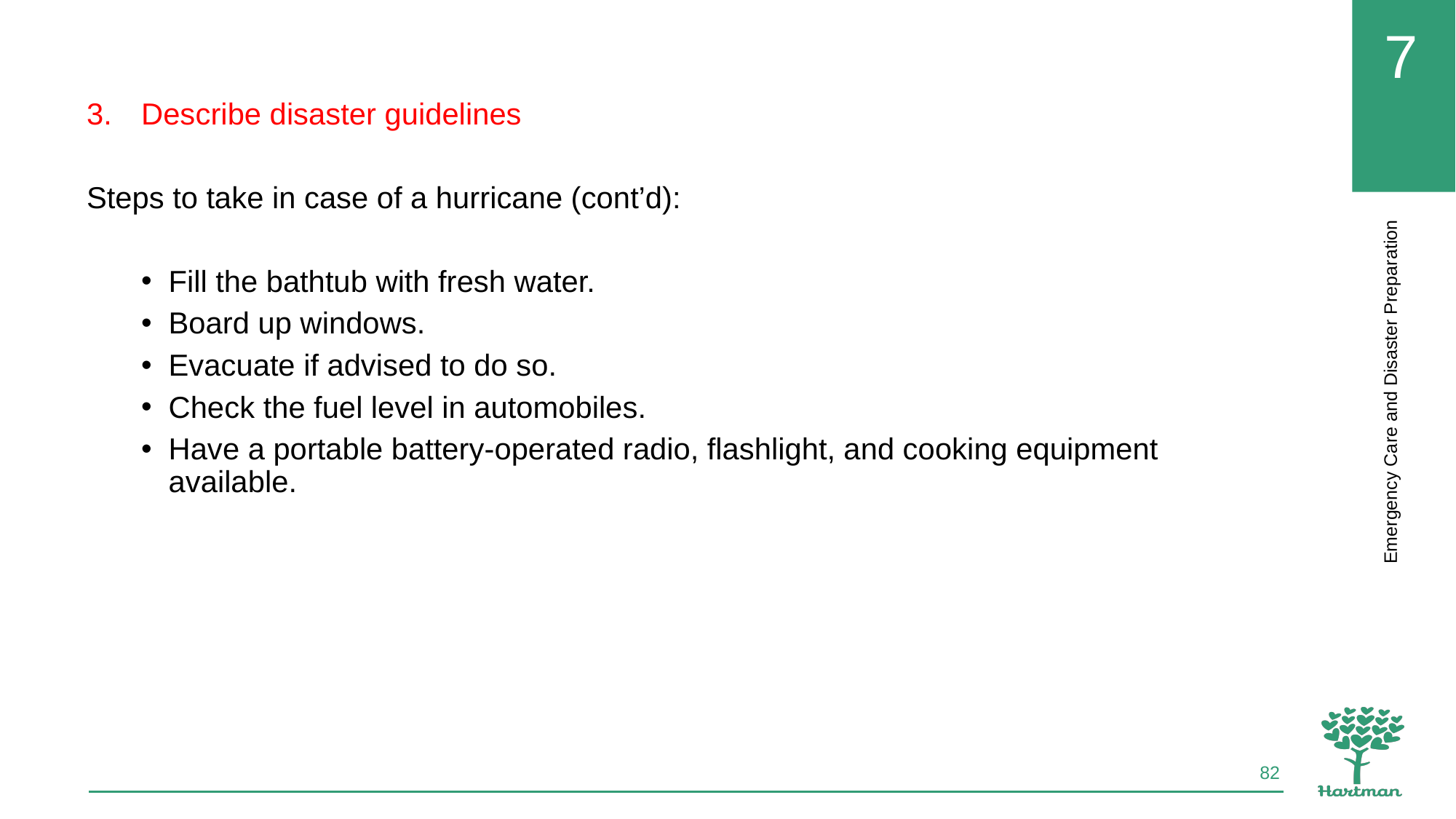

Describe disaster guidelines

Steps to take in case of a hurricane (cont’d):

Fill the bathtub with fresh water.
Board up windows.
Evacuate if advised to do so.
Check the fuel level in automobiles.
Have a portable battery-operated radio, flashlight, and cooking equipment available.

82